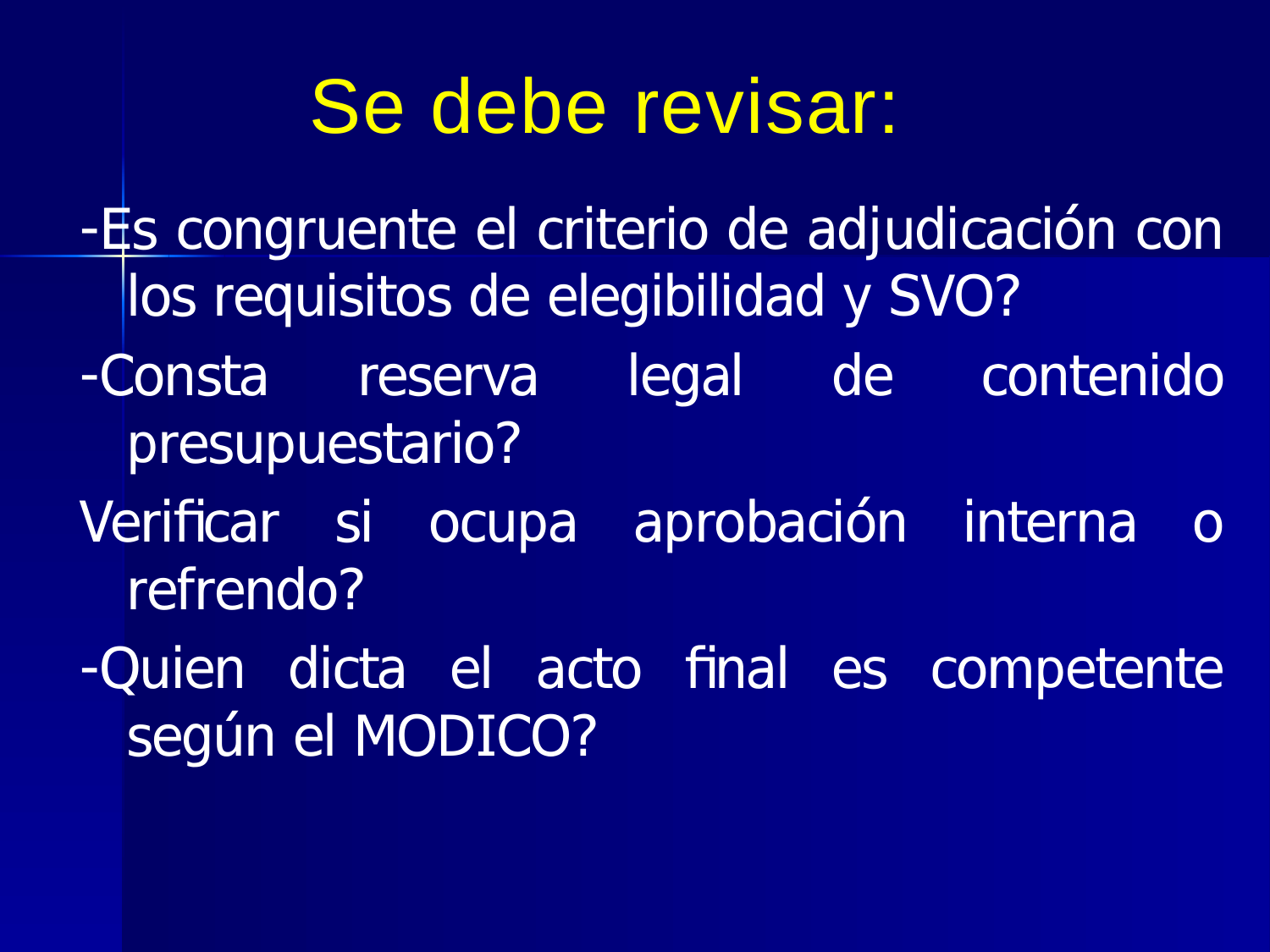

Se debe revisar:
-Es congruente el criterio de adjudicación con los requisitos de elegibilidad y SVO?
-Consta reserva legal de contenido presupuestario?
Verificar si ocupa aprobación interna o refrendo?
-Quien dicta el acto final es competente según el MODICO?